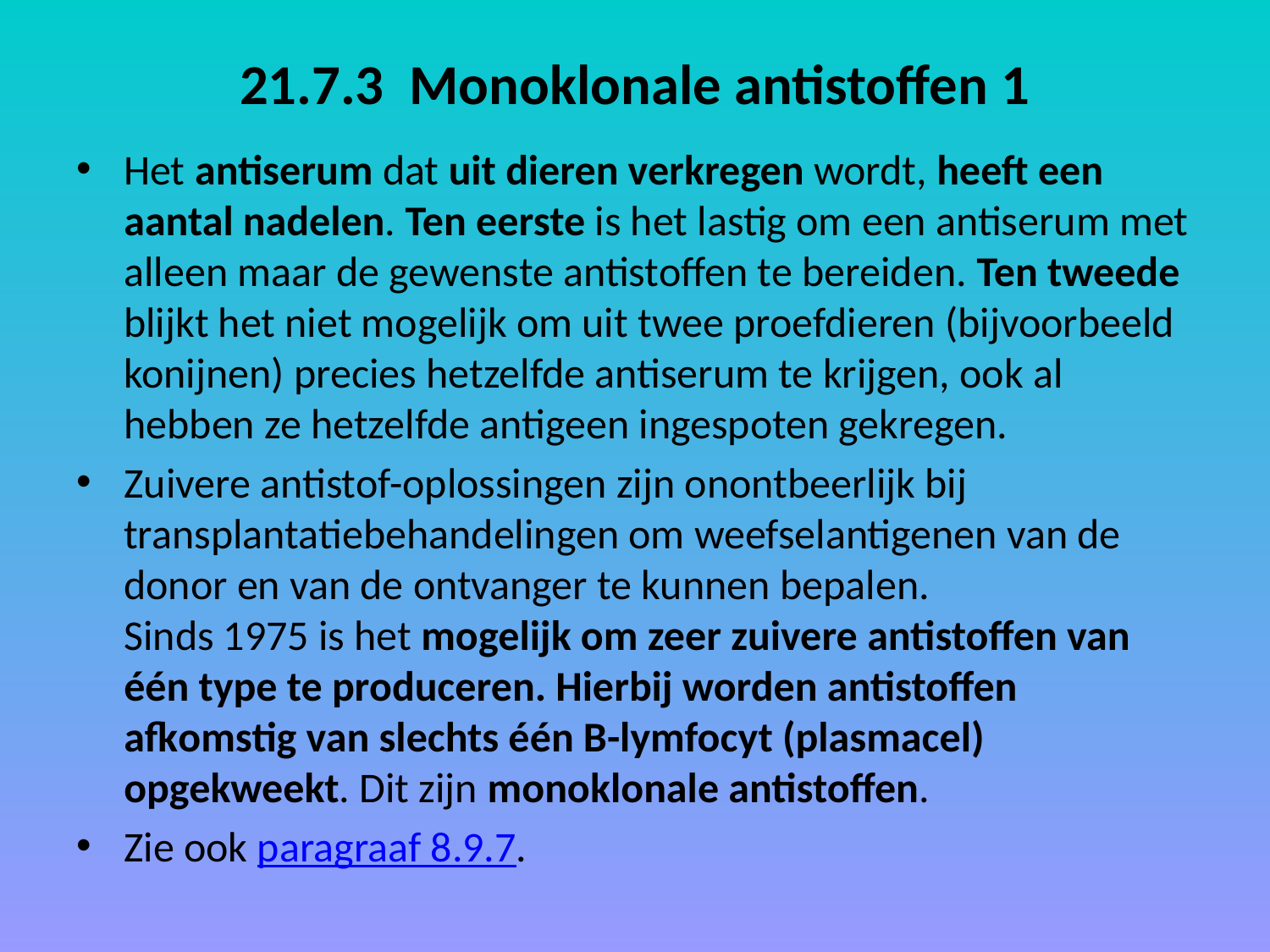

# 21.7.3  Monoklonale antistoffen 1
Het antiserum dat uit dieren verkregen wordt, heeft een aantal nadelen. Ten eerste is het lastig om een antiserum met alleen maar de gewenste antistoffen te bereiden. Ten tweede blijkt het niet mogelijk om uit twee proefdieren (bijvoorbeeld konijnen) precies hetzelfde antiserum te krijgen, ook al hebben ze hetzelfde antigeen ingespoten gekregen.
Zuivere antistof-oplossingen zijn onontbeerlijk bij transplantatiebehandelingen om weefselantigenen van de donor en van de ontvanger te kunnen bepalen.
Sinds 1975 is het mogelijk om zeer zuivere antistoffen van één type te produceren. Hierbij worden antistoffen afkomstig van slechts één B-lymfocyt (plasmacel) opgekweekt. Dit zijn monoklonale antistoffen.
Zie ook paragraaf 8.9.7.